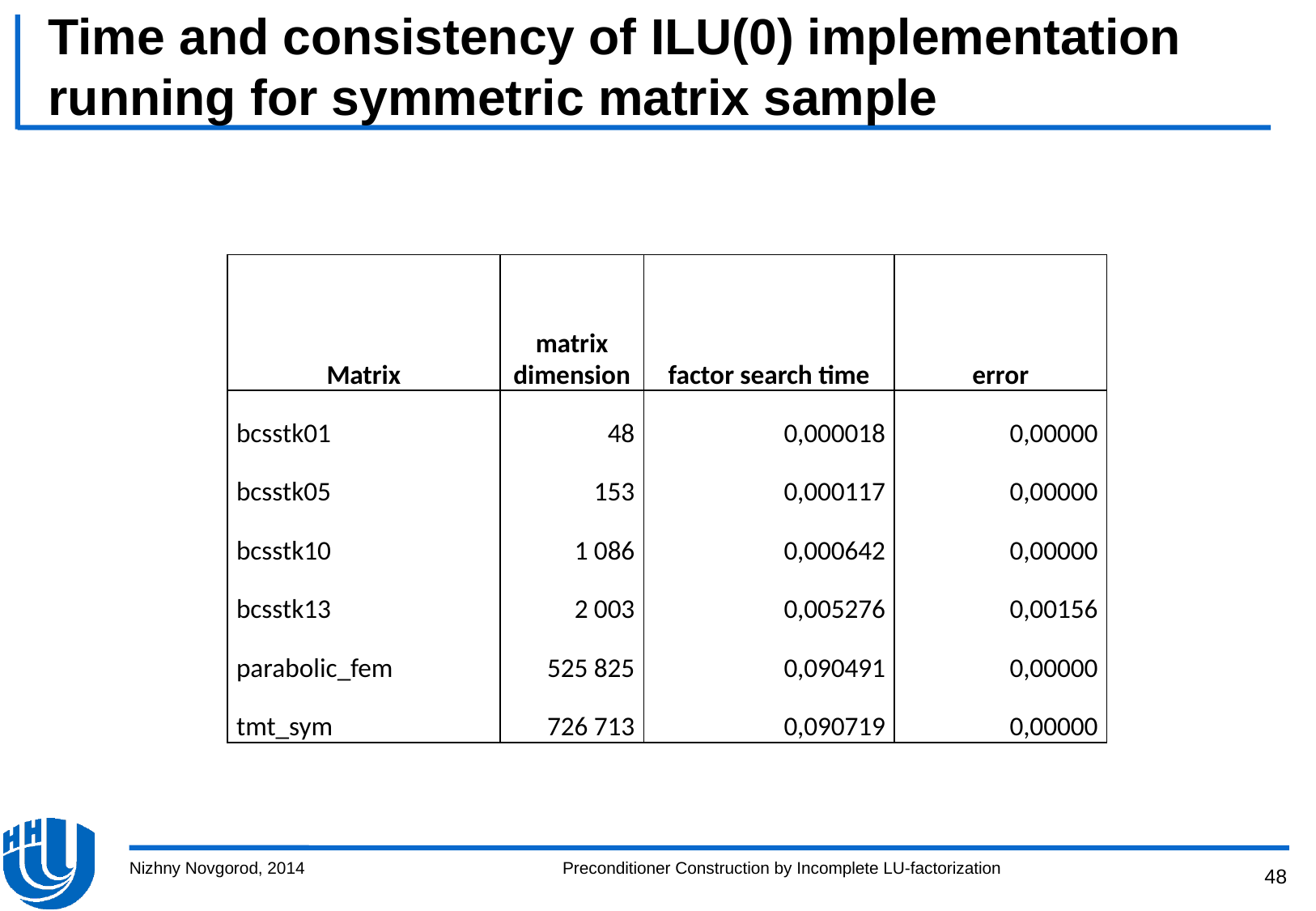

# Time and consistency of ILU(0) implementation running for symmetric matrix sample
| Matrix | matrix dimension | factor search time | error |
| --- | --- | --- | --- |
| bcsstk01 | 48 | 0,000018 | 0,00000 |
| bcsstk05 | 153 | 0,000117 | 0,00000 |
| bcsstk10 | 1 086 | 0,000642 | 0,00000 |
| bcsstk13 | 2 003 | 0,005276 | 0,00156 |
| parabolic\_fem | 525 825 | 0,090491 | 0,00000 |
| tmt\_sym | 726 713 | 0,090719 | 0,00000 |
Nizhny Novgorod, 2014
Preconditioner Construction by Incomplete LU-factorization